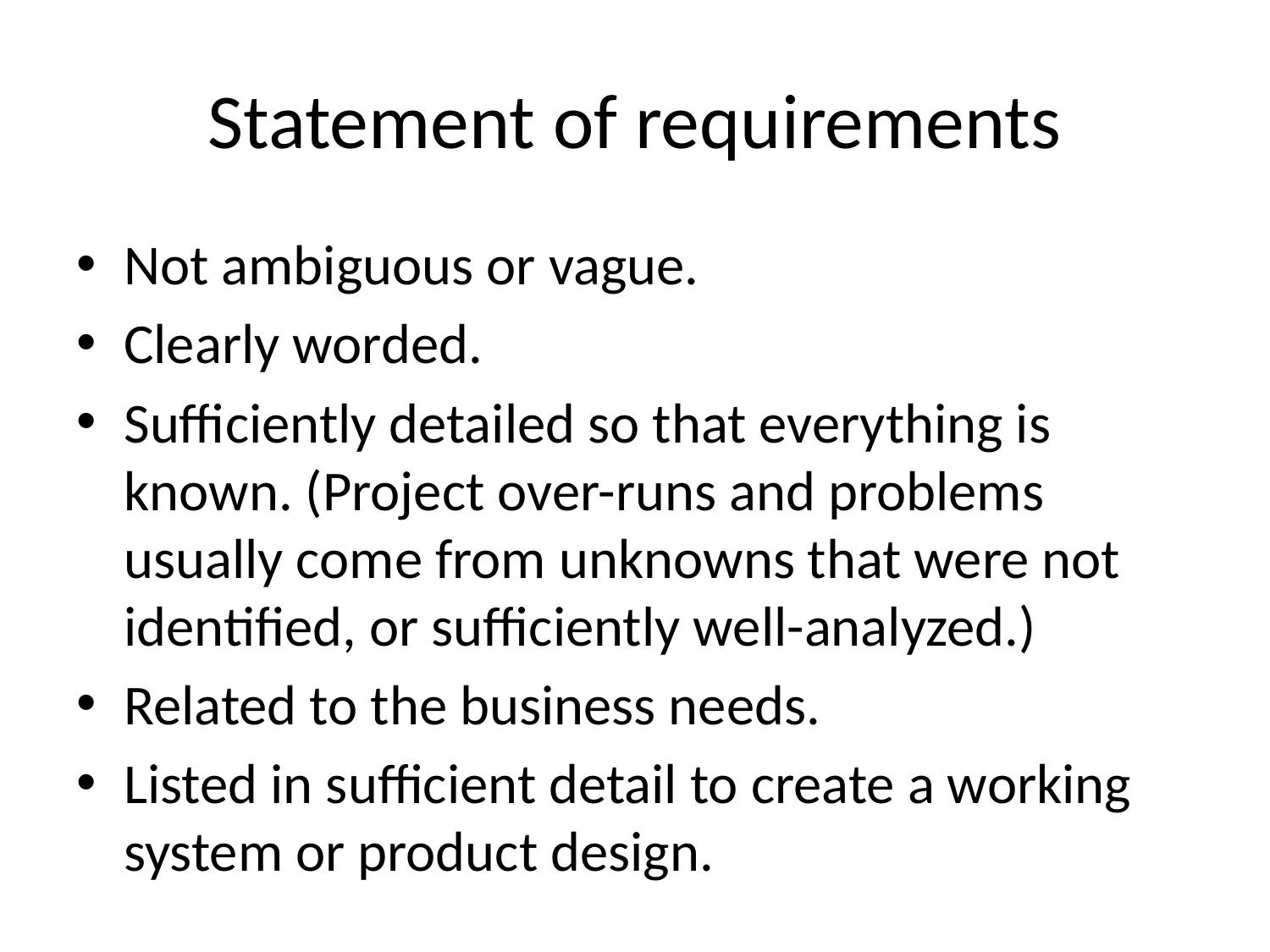

# Statement of requirements
Not ambiguous or vague.
Clearly worded.
Sufficiently detailed so that everything is known. (Project over-runs and problems usually come from unknowns that were not identified, or sufficiently well-analyzed.)
Related to the business needs.
Listed in sufficient detail to create a working system or product design.